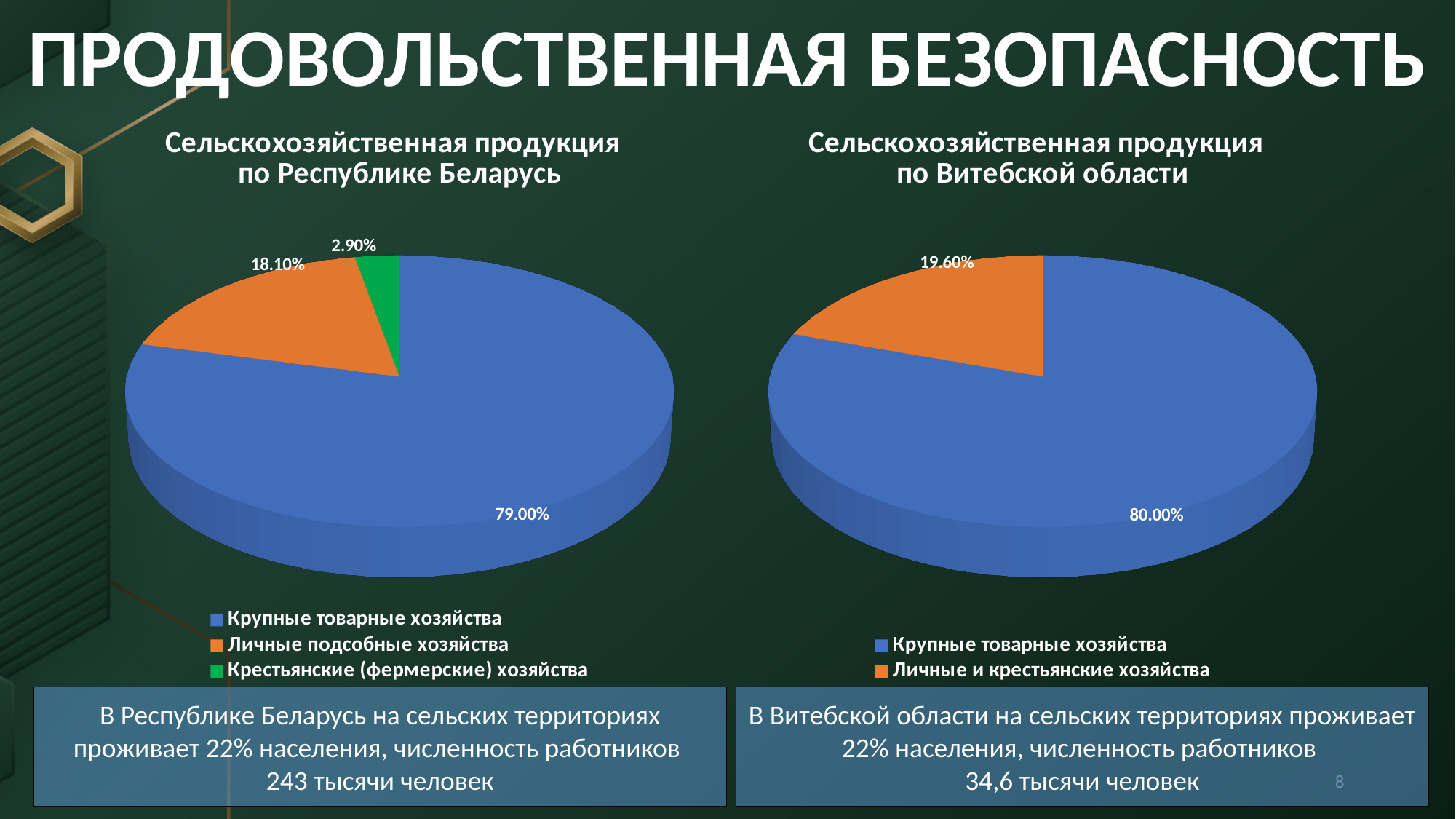

# ПРОДОВОЛЬСТВЕННАЯ БЕЗОПАСНОСТЬ

[unsupported chart]

[unsupported chart]

В Витебской области на сельских территориях проживает 22% населения, численность работников
34,6 тысячи человек
В Республике Беларусь на сельских территориях проживает 22% населения, численность работников
243 тысячи человек
8